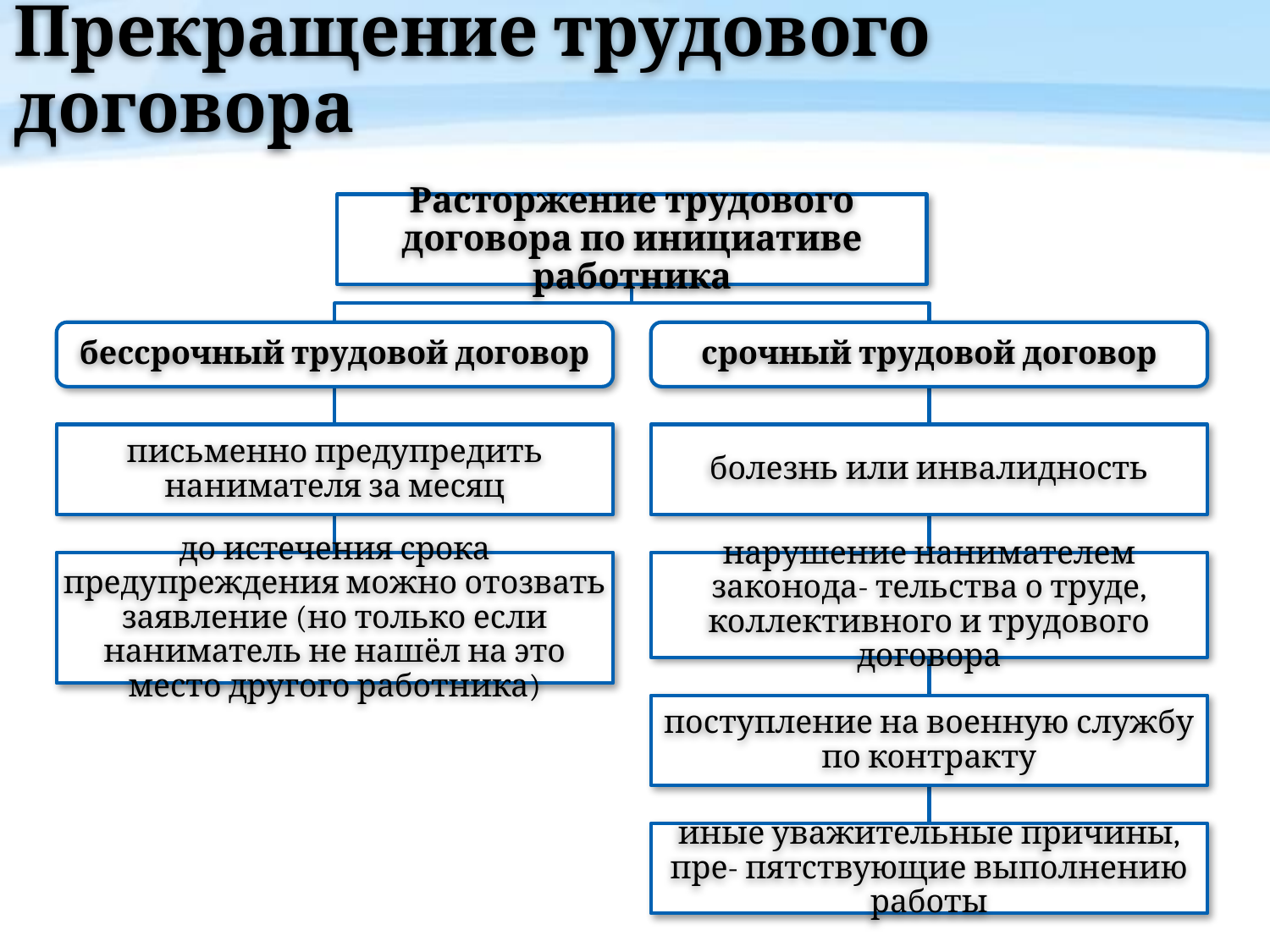

# Прекращение трудового договора

Расторжение трудового договора по инициативе работника

бессрочный трудовой договор
срочный трудовой договор

письменно предупредить нанимателя за месяц

болезнь или инвалидность

до истечения срока предупреждения можно отозвать заявление (но только если наниматель не нашёл на это место другого работника)

нарушение нанимателем законода- тельства о труде, коллективного и трудового договора

поступление на военную службу по контракту

иные уважительные причины, пре- пятствующие выполнению работы